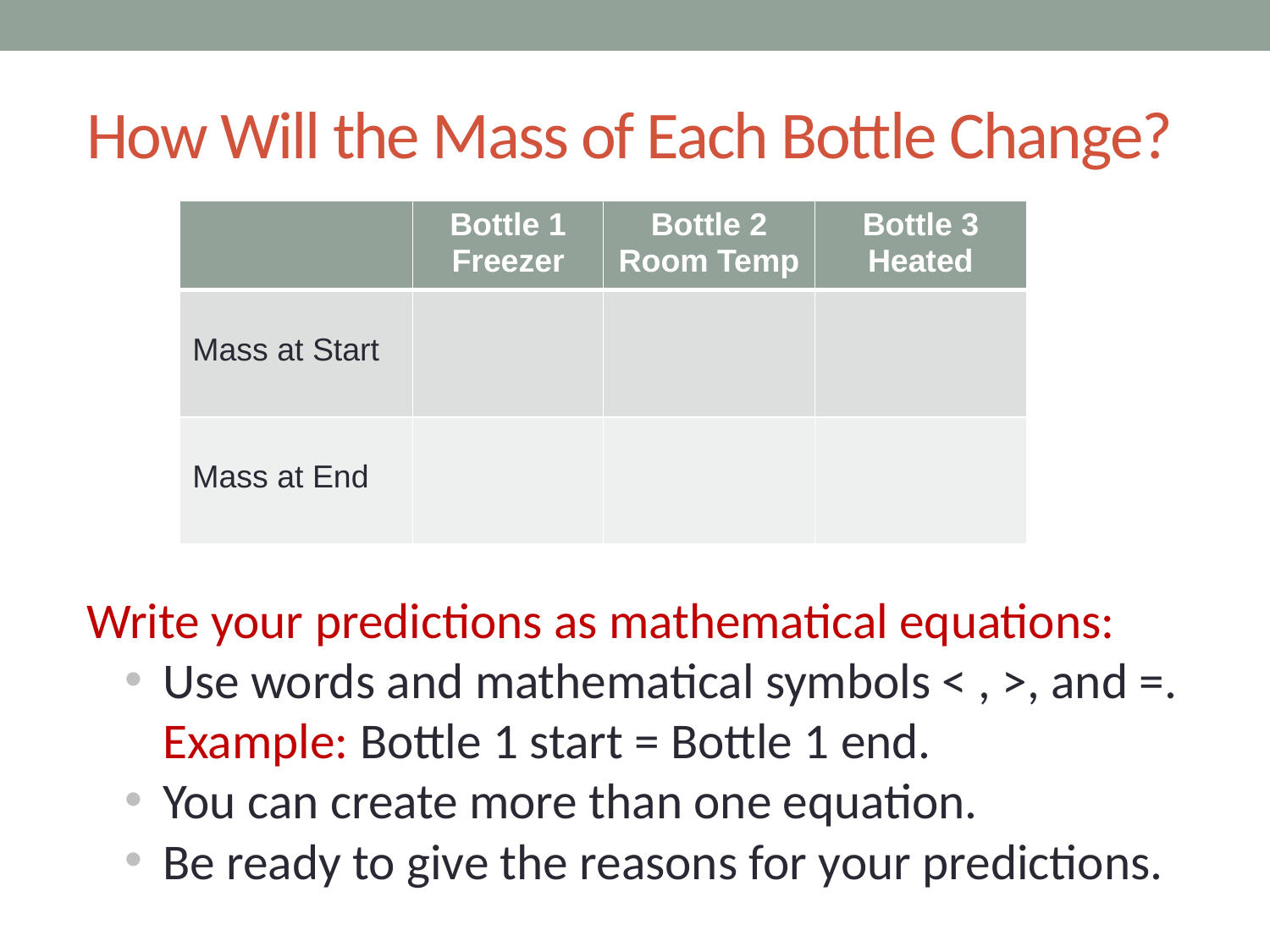

# How Will the Mass of Each Bottle Change?
|  | Bottle 1 Freezer | Bottle 2 Room Temp | Bottle 3 Heated |
| --- | --- | --- | --- |
| Mass at Start |  |  |  |
| Mass at End |  |  |  |
Write your predictions as mathematical equations:
Use words and mathematical symbols < , >, and =. Example: Bottle 1 start = Bottle 1 end.
You can create more than one equation.
Be ready to give the reasons for your predictions.